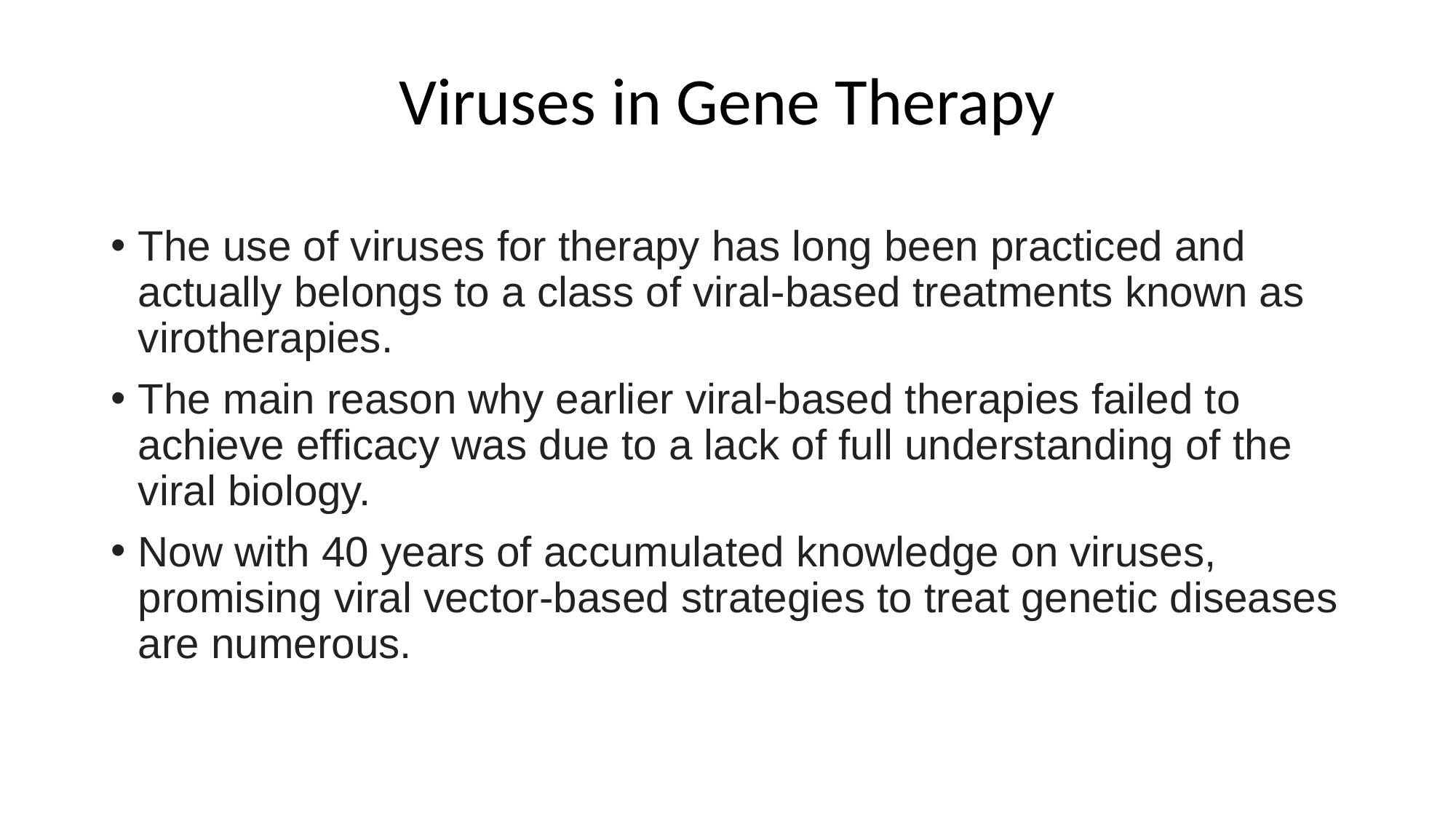

# Viruses in Gene Therapy
The use of viruses for therapy has long been practiced and actually belongs to a class of viral-based treatments known as virotherapies.
The main reason why earlier viral-based therapies failed to achieve efficacy was due to a lack of full understanding of the viral biology.
Now with 40 years of accumulated knowledge on viruses, promising viral vector-based strategies to treat genetic diseases are numerous.